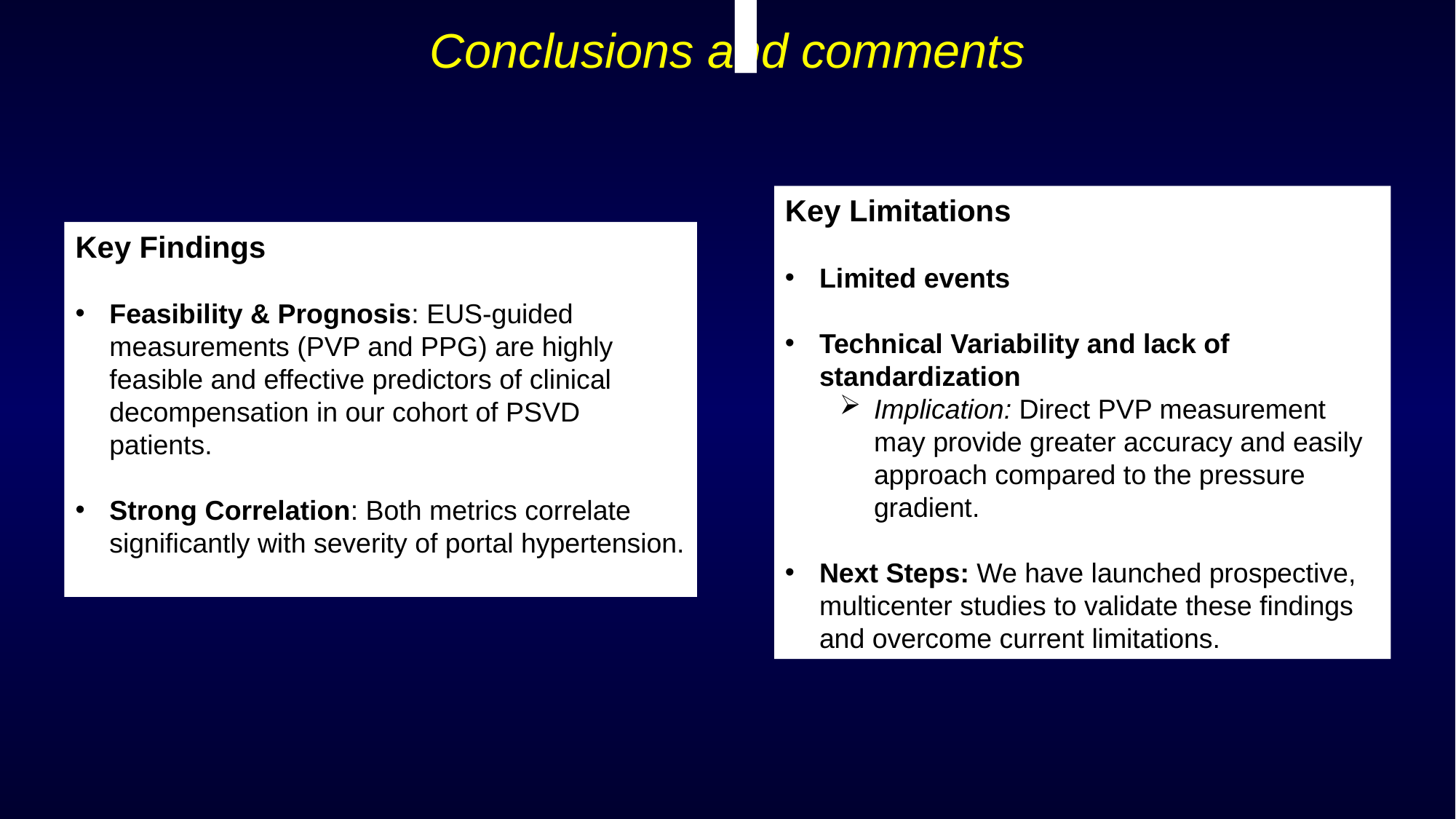

# Conclusions and comments

Key Limitations

Limited events

Technical Variability and lack of standardization
Implication: Direct PVP measurement may provide greater accuracy and easily approach compared to the pressure gradient.

Next Steps: We have launched prospective, multicenter studies to validate these findings and overcome current limitations.
Key Findings

Feasibility & Prognosis: EUS-guided measurements (PVP and PPG) are highly feasible and effective predictors of clinical decompensation in our cohort of PSVD patients.

Strong Correlation: Both metrics correlate significantly with severity of portal hypertension.